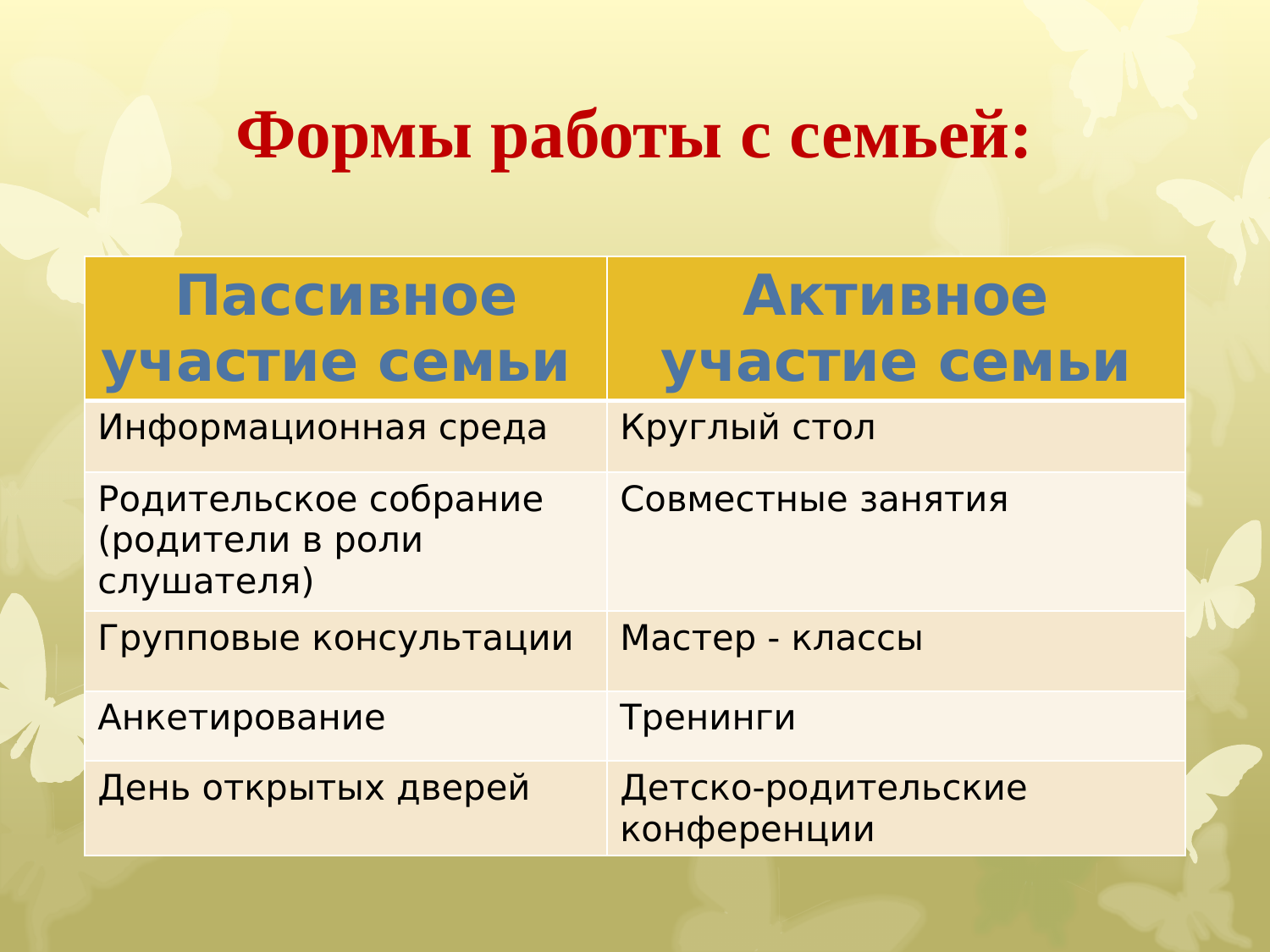

# Формы работы с семьей:
| Пассивное участие семьи | Активное участие семьи |
| --- | --- |
| Информационная среда | Круглый стол |
| Родительское собрание (родители в роли слушателя) | Совместные занятия |
| Групповые консультации | Мастер - классы |
| Анкетирование | Тренинги |
| День открытых дверей | Детско-родительские конференции |